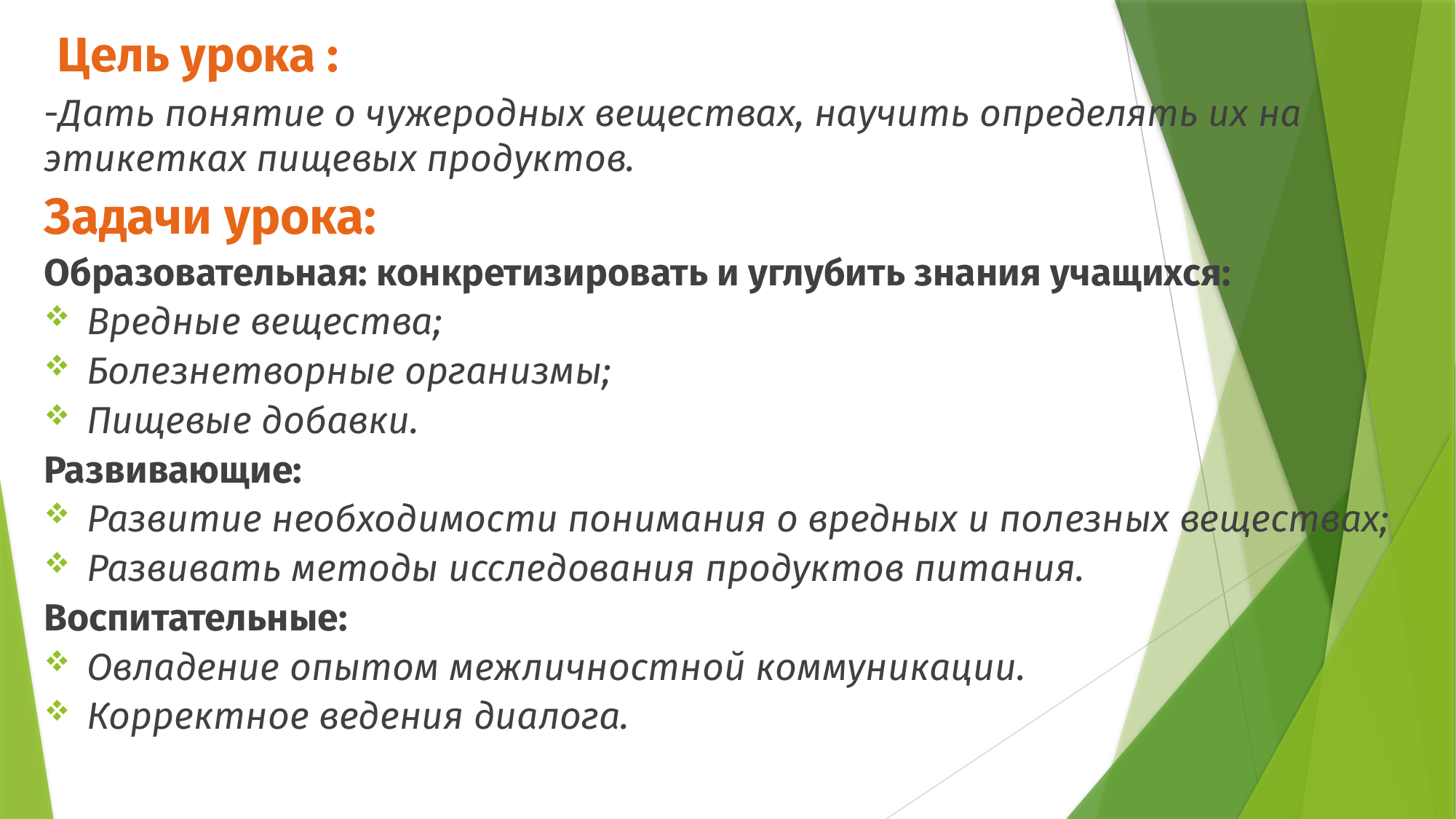

# Цель урока :
-Дать понятие о чужеродных веществах, научить определять их на этикетках пищевых продуктов.
Задачи урока:
Образовательная: конкретизировать и углубить знания учащихся:
Вредные вещества;
Болезнетворные организмы;
Пищевые добавки.
Развивающие:
Развитие необходимости понимания о вредных и полезных веществах;
Развивать методы исследования продуктов питания.
Воспитательные:
Овладение опытом межличностной коммуникации.
Корректное ведения диалога.